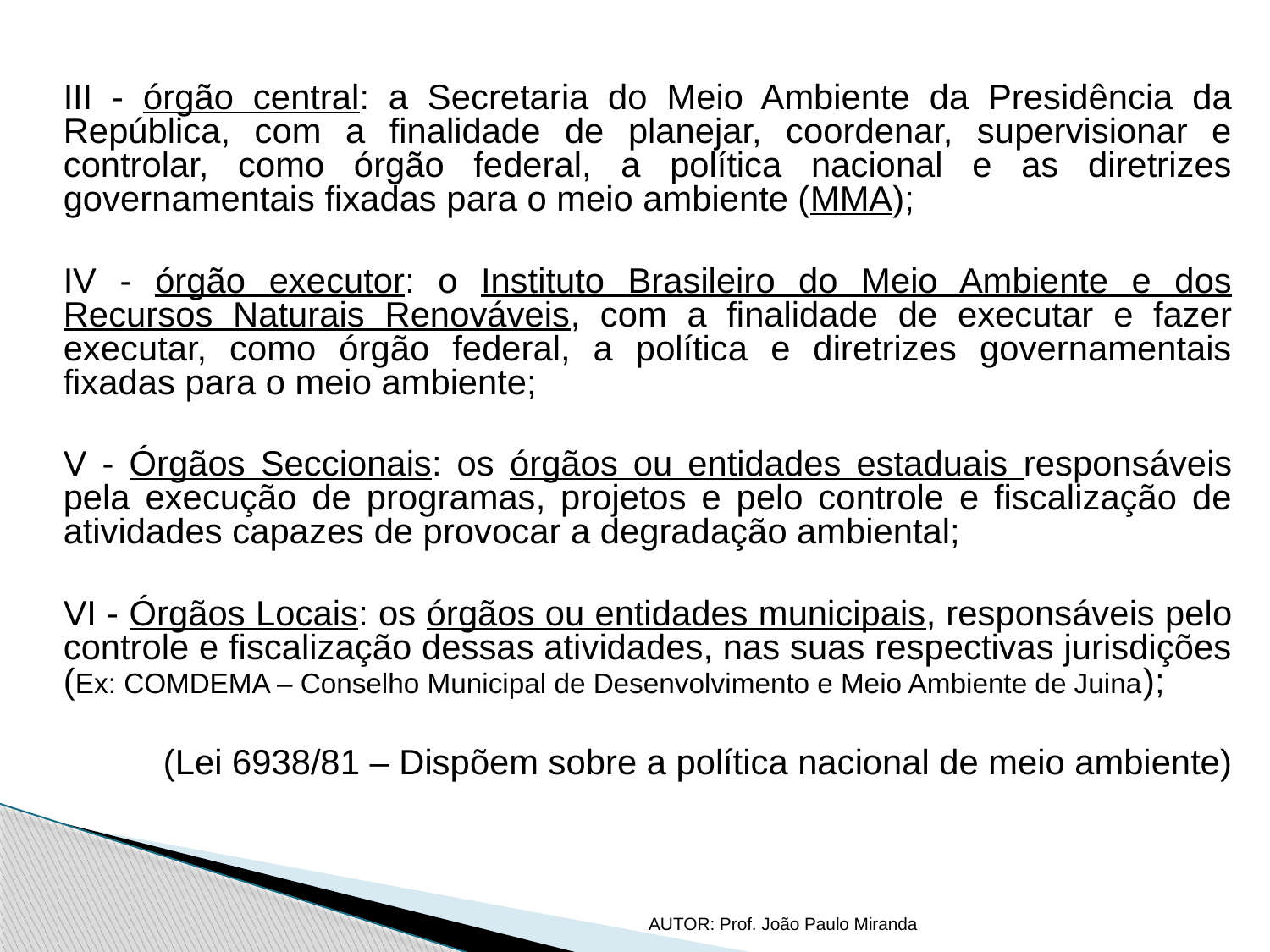

III - órgão central: a Secretaria do Meio Ambiente da Presidência da República, com a finalidade de planejar, coordenar, supervisionar e controlar, como órgão federal, a política nacional e as diretrizes governamentais fixadas para o meio ambiente (MMA);

	IV - órgão executor: o Instituto Brasileiro do Meio Ambiente e dos Recursos Naturais Renováveis, com a finalidade de executar e fazer executar, como órgão federal, a política e diretrizes governamentais fixadas para o meio ambiente;

	V - Órgãos Seccionais: os órgãos ou entidades estaduais responsáveis pela execução de programas, projetos e pelo controle e fiscalização de atividades capazes de provocar a degradação ambiental;

	VI - Órgãos Locais: os órgãos ou entidades municipais, responsáveis pelo controle e fiscalização dessas atividades, nas suas respectivas jurisdições (Ex: COMDEMA – Conselho Municipal de Desenvolvimento e Meio Ambiente de Juina);

(Lei 6938/81 – Dispõem sobre a política nacional de meio ambiente)
AUTOR: Prof. João Paulo Miranda